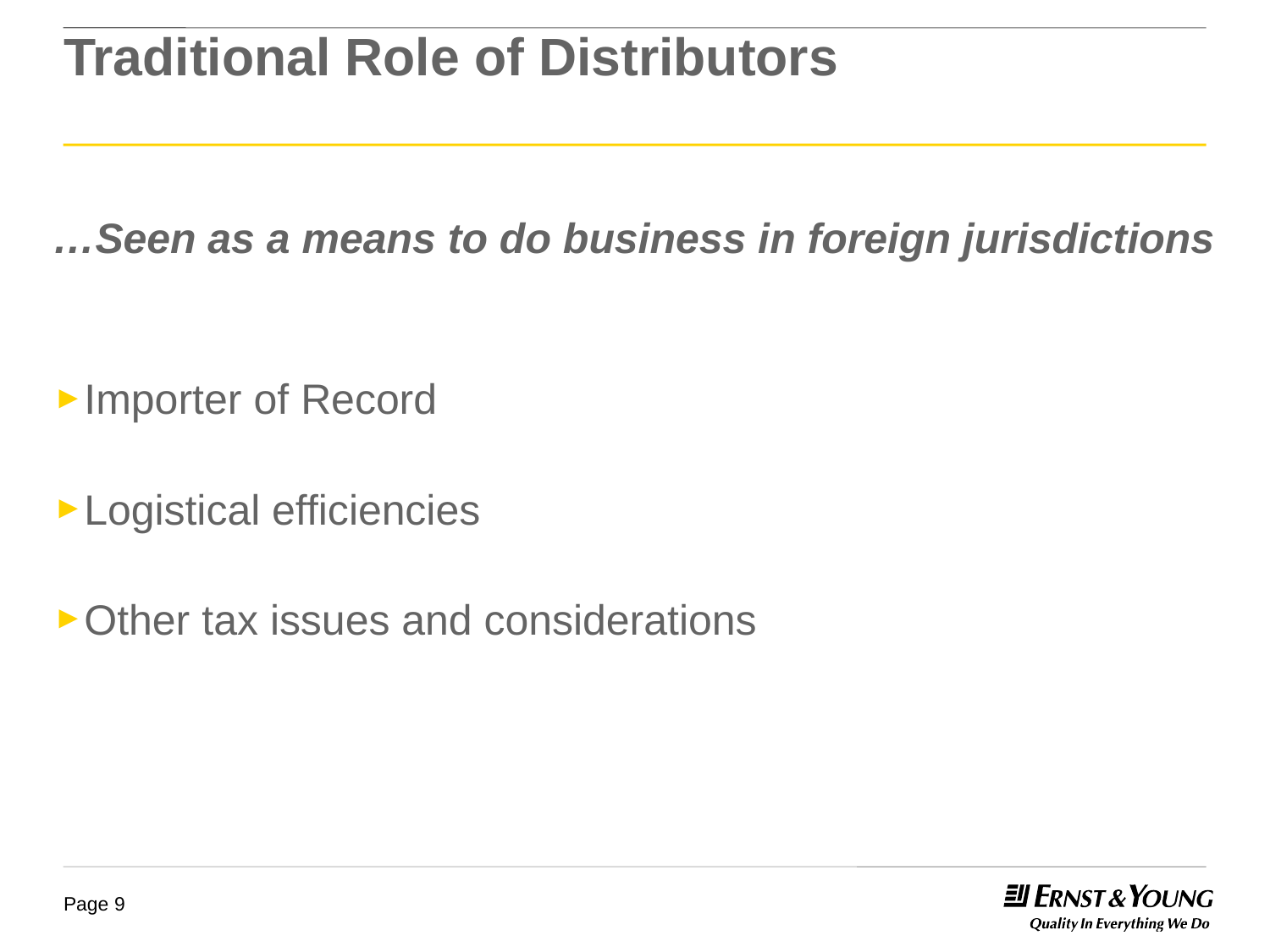

# Traditional Role of Distributors
…Seen as a means to do business in foreign jurisdictions
Importer of Record
Logistical efficiencies
Other tax issues and considerations